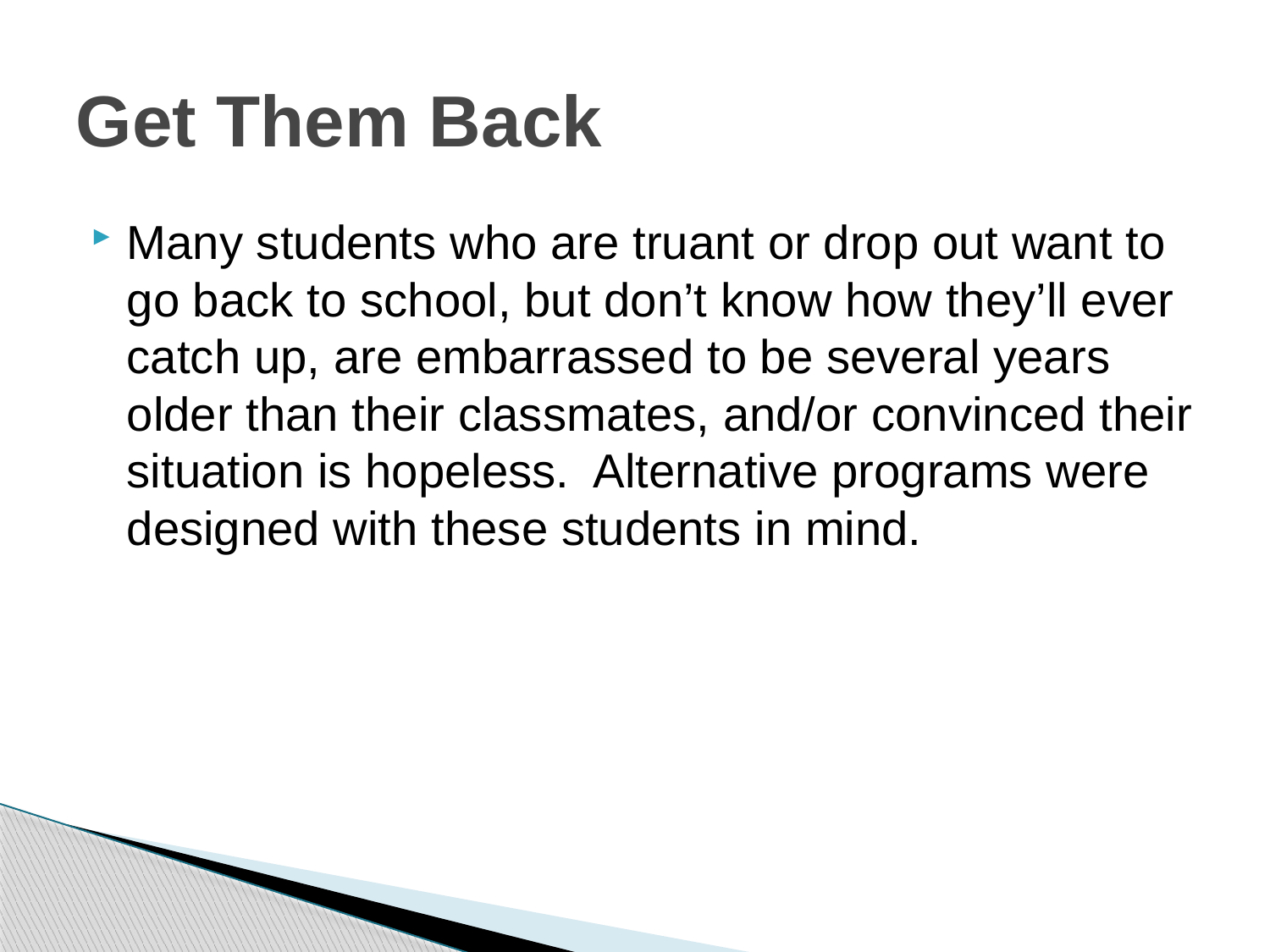

# Get Them Back
Many students who are truant or drop out want to go back to school, but don’t know how they’ll ever catch up, are embarrassed to be several years older than their classmates, and/or convinced their situation is hopeless.  Alternative programs were designed with these students in mind.